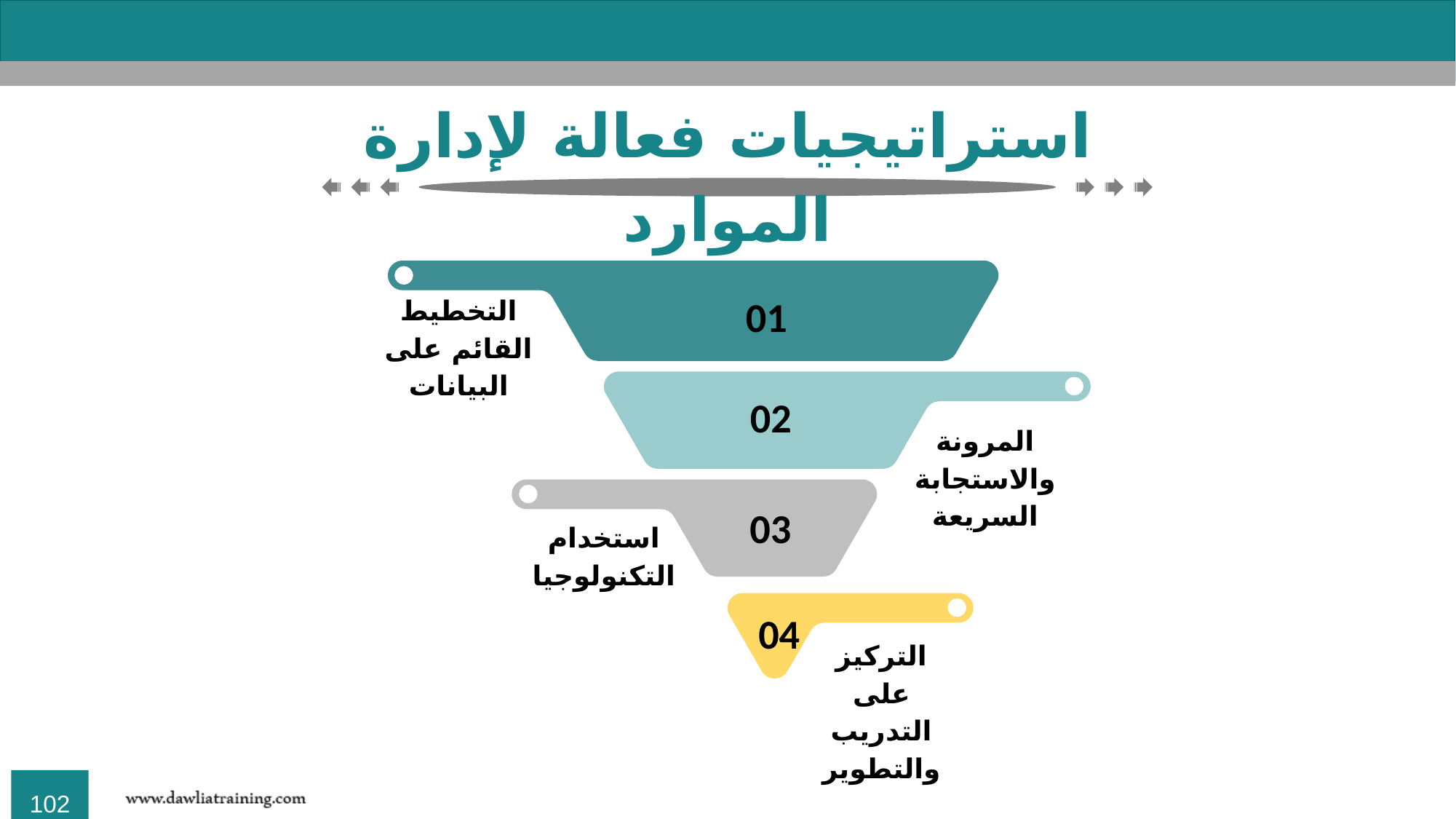

استراتيجيات فعالة لإدارة الموارد

التخطيط القائم على البيانات
01

المرونة والاستجابة السريعة
02

استخدام التكنولوجيا
03

التركيز على التدريب والتطوير
04